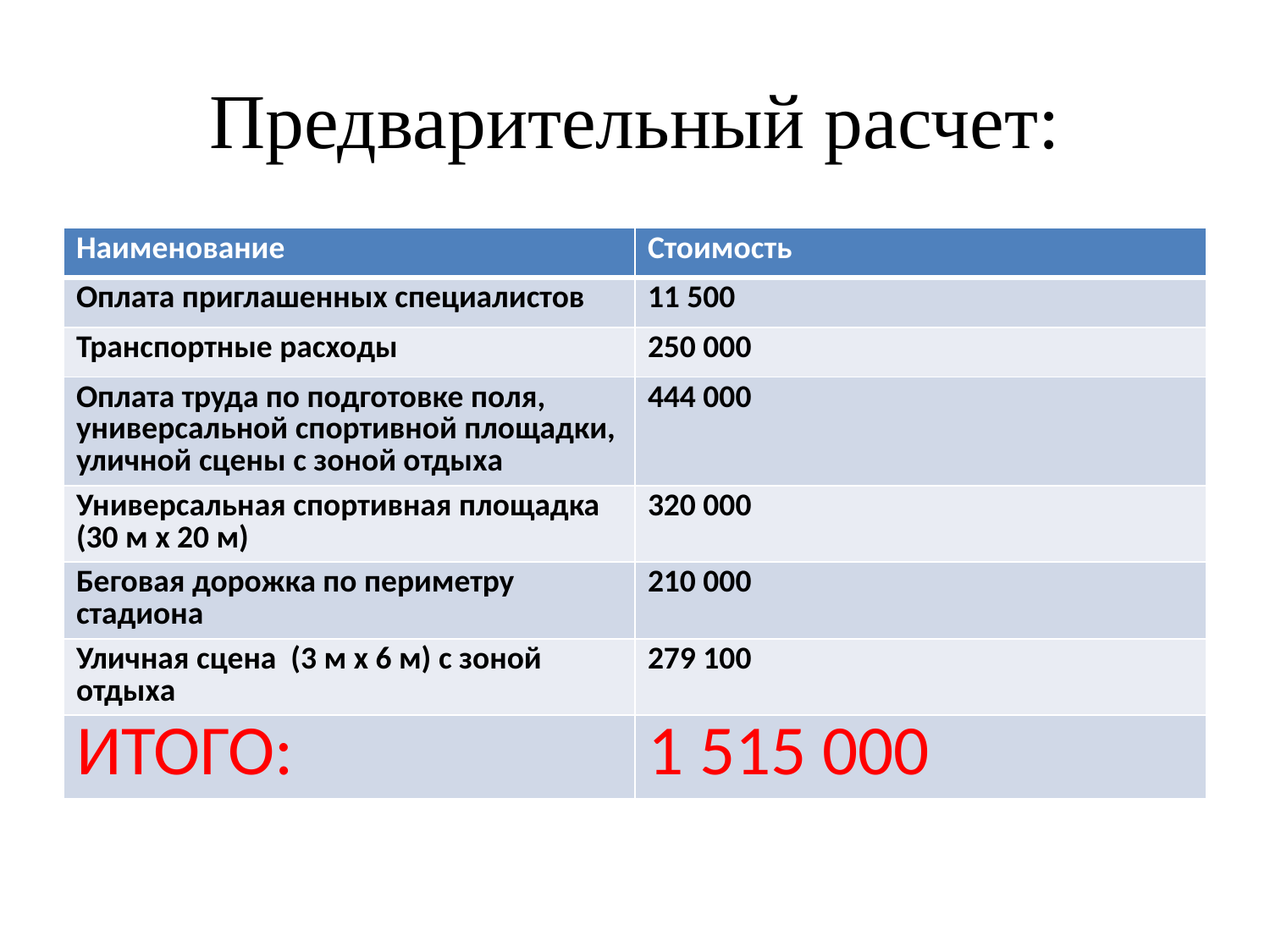

# Предварительный расчет:
| Наименование | Стоимость |
| --- | --- |
| Оплата приглашенных специалистов | 11 500 |
| Транспортные расходы | 250 000 |
| Оплата труда по подготовке поля, универсальной спортивной площадки, уличной сцены с зоной отдыха | 444 000 |
| Универсальная спортивная площадка (30 м x 20 м) | 320 000 |
| Беговая дорожка по периметру стадиона | 210 000 |
| Уличная сцена (3 м х 6 м) с зоной отдыха | 279 100 |
| ИТОГО: | 1 515 000 |